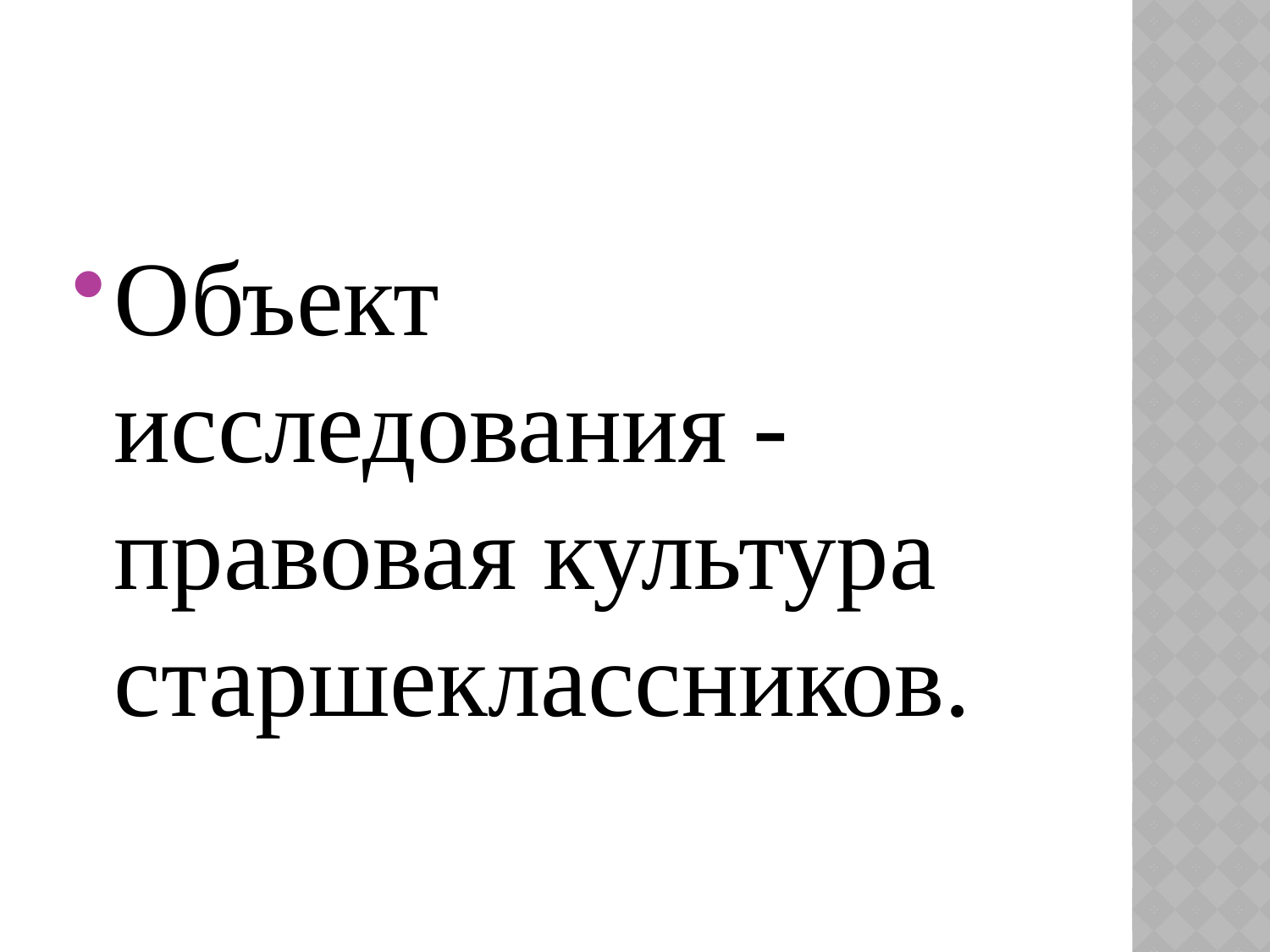

#
Объект исследования -  правовая культура старшеклассников.